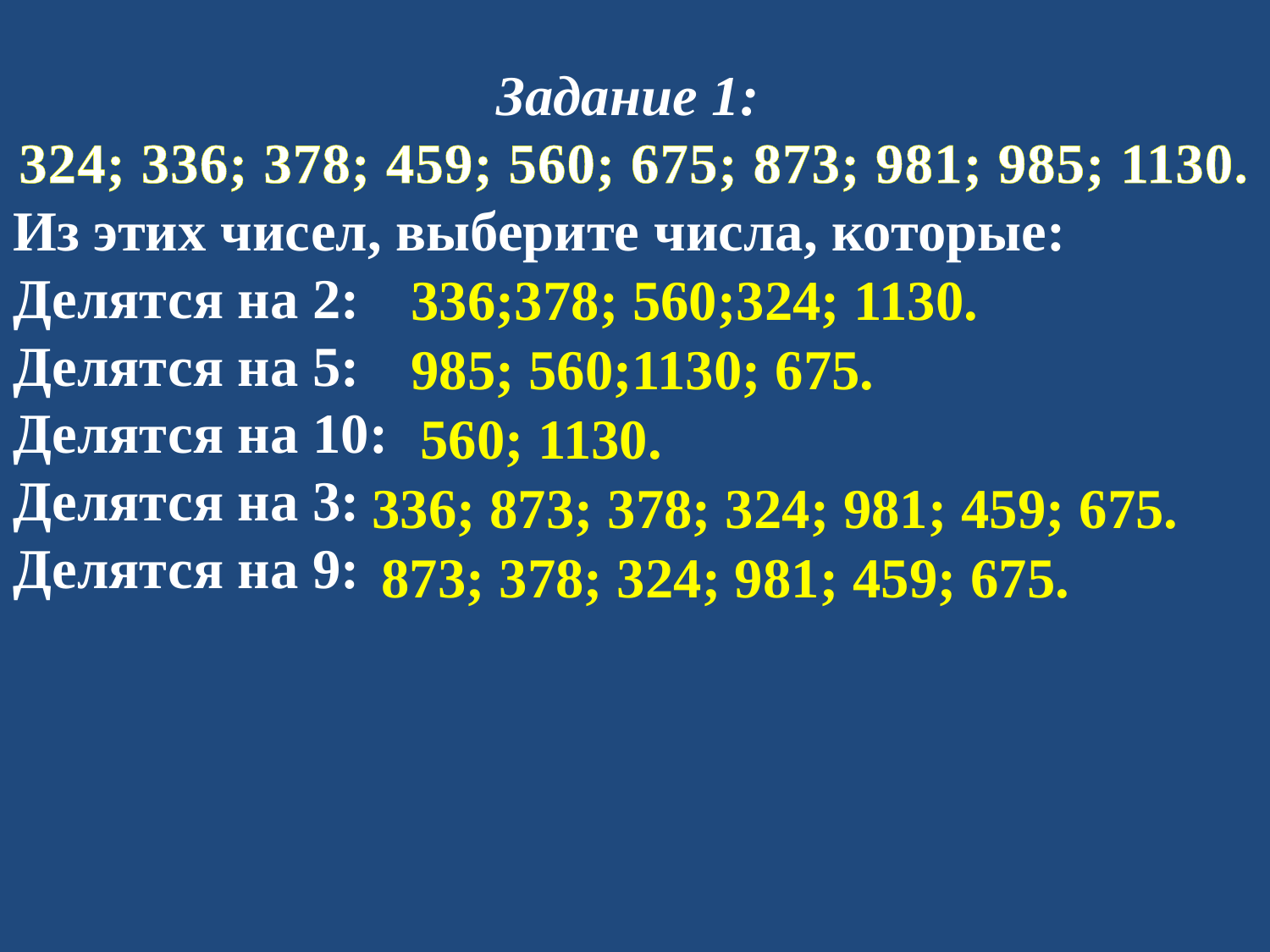

Задание 1:
324; 336; 378; 459; 560; 675; 873; 981; 985; 1130.
Из этих чисел, выберите числа, которые:
Делятся на 2:
Делятся на 5:
Делятся на 10:
Делятся на 3:
Делятся на 9:
336;378; 560;324; 1130.
985; 560;1130; 675.
560; 1130.
336; 873; 378; 324; 981; 459; 675.
873; 378; 324; 981; 459; 675.